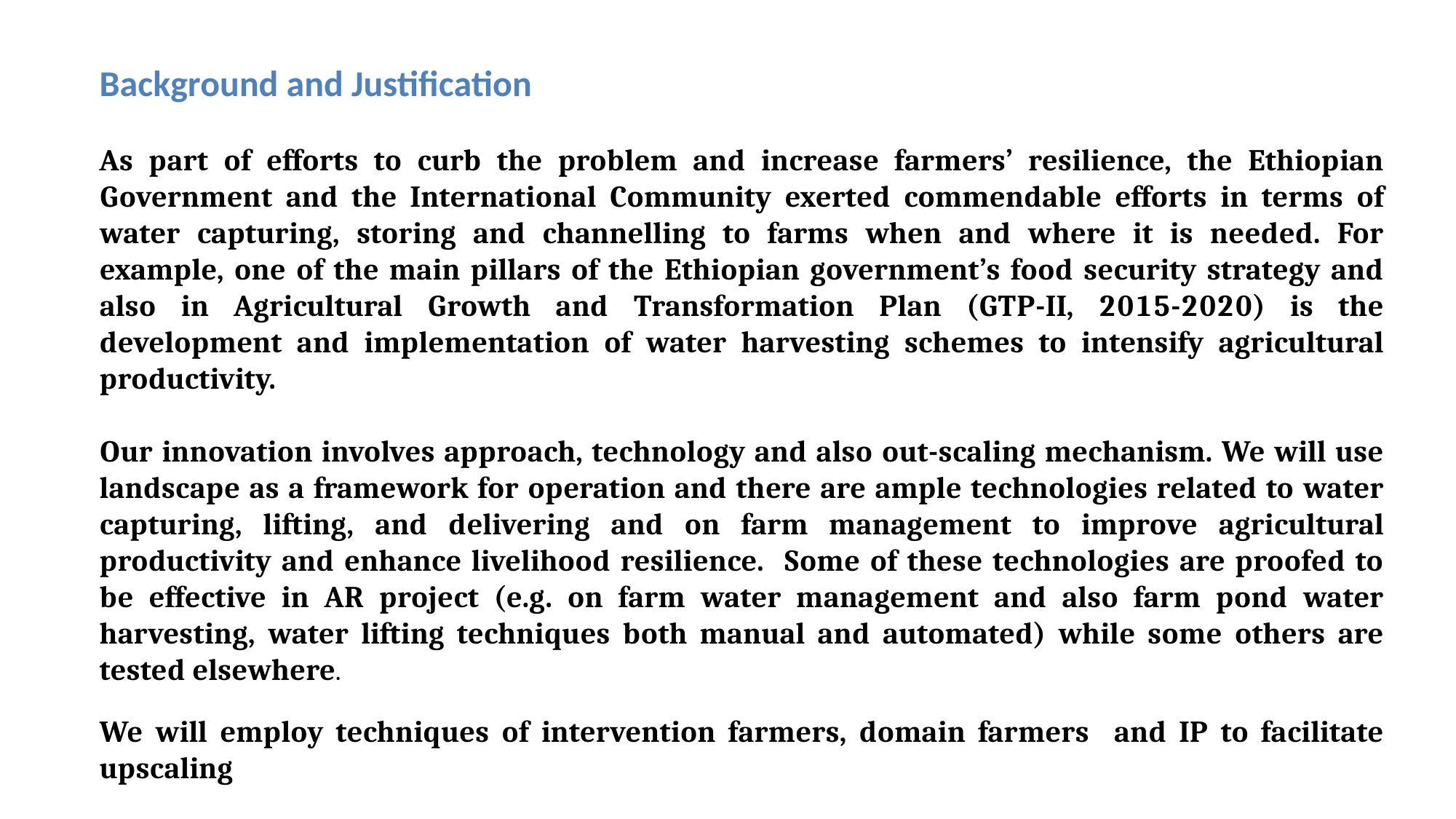

Background and Justification

As part of efforts to curb the problem and increase farmers’ resilience, the Ethiopian Government and the International Community exerted commendable efforts in terms of water capturing, storing and channelling to farms when and where it is needed. For example, one of the main pillars of the Ethiopian government’s food security strategy and also in Agricultural Growth and Transformation Plan (GTP-II, 2015-2020) is the development and implementation of water harvesting schemes to intensify agricultural productivity.

Our innovation involves approach, technology and also out-scaling mechanism. We will use landscape as a framework for operation and there are ample technologies related to water capturing, lifting, and delivering and on farm management to improve agricultural productivity and enhance livelihood resilience.  Some of these technologies are proofed to be effective in AR project (e.g. on farm water management and also farm pond water harvesting, water lifting techniques both manual and automated) while some others are tested elsewhere.

We will employ techniques of intervention farmers, domain farmers  and IP to facilitate upscaling